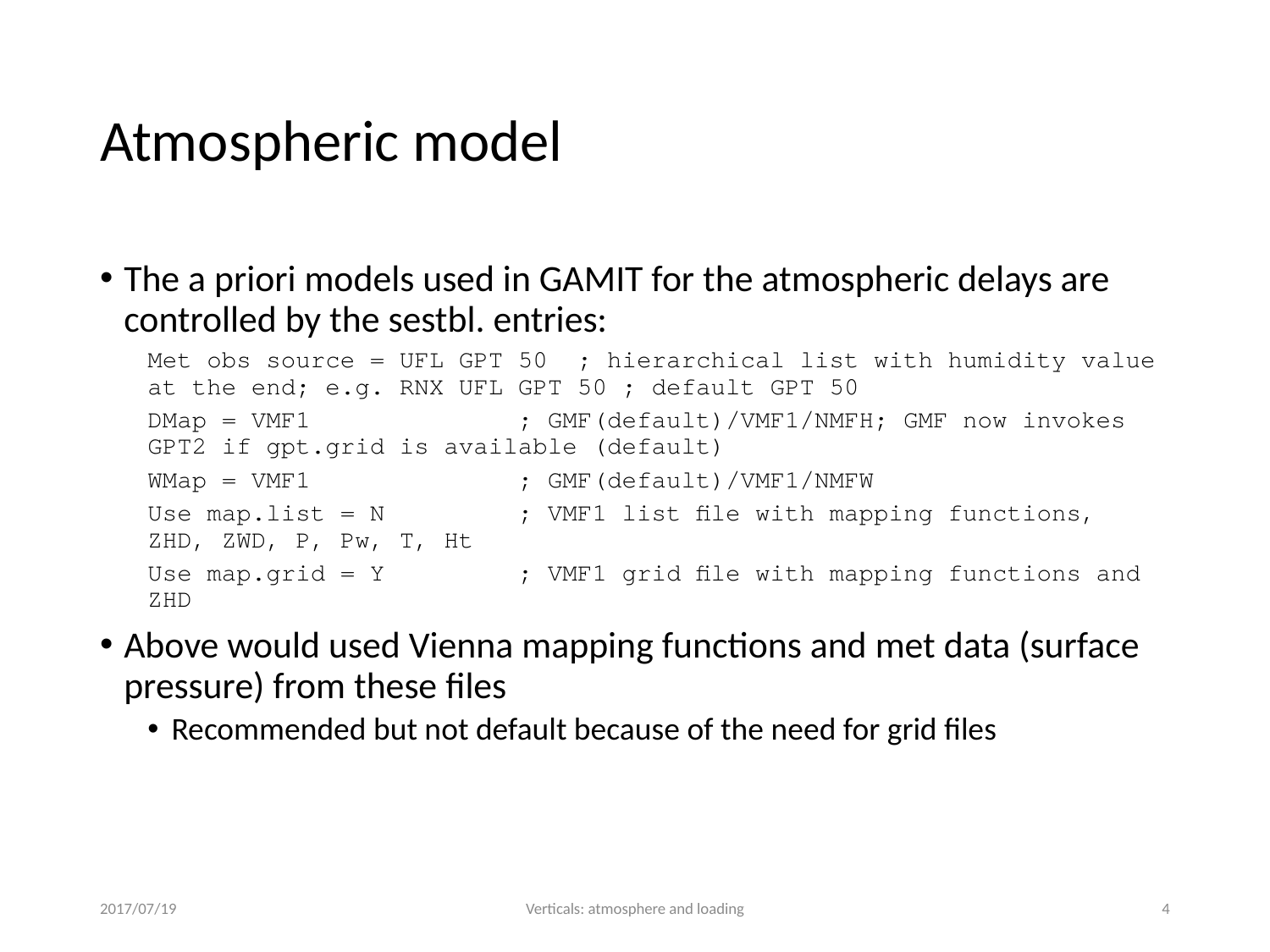

# Atmospheric model
The a priori models used in GAMIT for the atmospheric delays are controlled by the sestbl. entries:
Met obs source = UFL GPT 50  ; hierarchical list with humidity value at the end; e.g. RNX UFL GPT 50 ; default GPT 50
DMap = VMF1              ; GMF(default)/VMF1/NMFH; GMF now invokes GPT2 if gpt.grid is available (default)
WMap = VMF1              ; GMF(default)/VMF1/NMFW
Use map.list = N         ; VMF1 list file with mapping functions, ZHD, ZWD, P, Pw, T, Ht
Use map.grid = Y         ; VMF1 grid file with mapping functions and ZHD
Above would used Vienna mapping functions and met data (surface pressure) from these files
Recommended but not default because of the need for grid files

2017/07/19
Verticals: atmosphere and loading
4